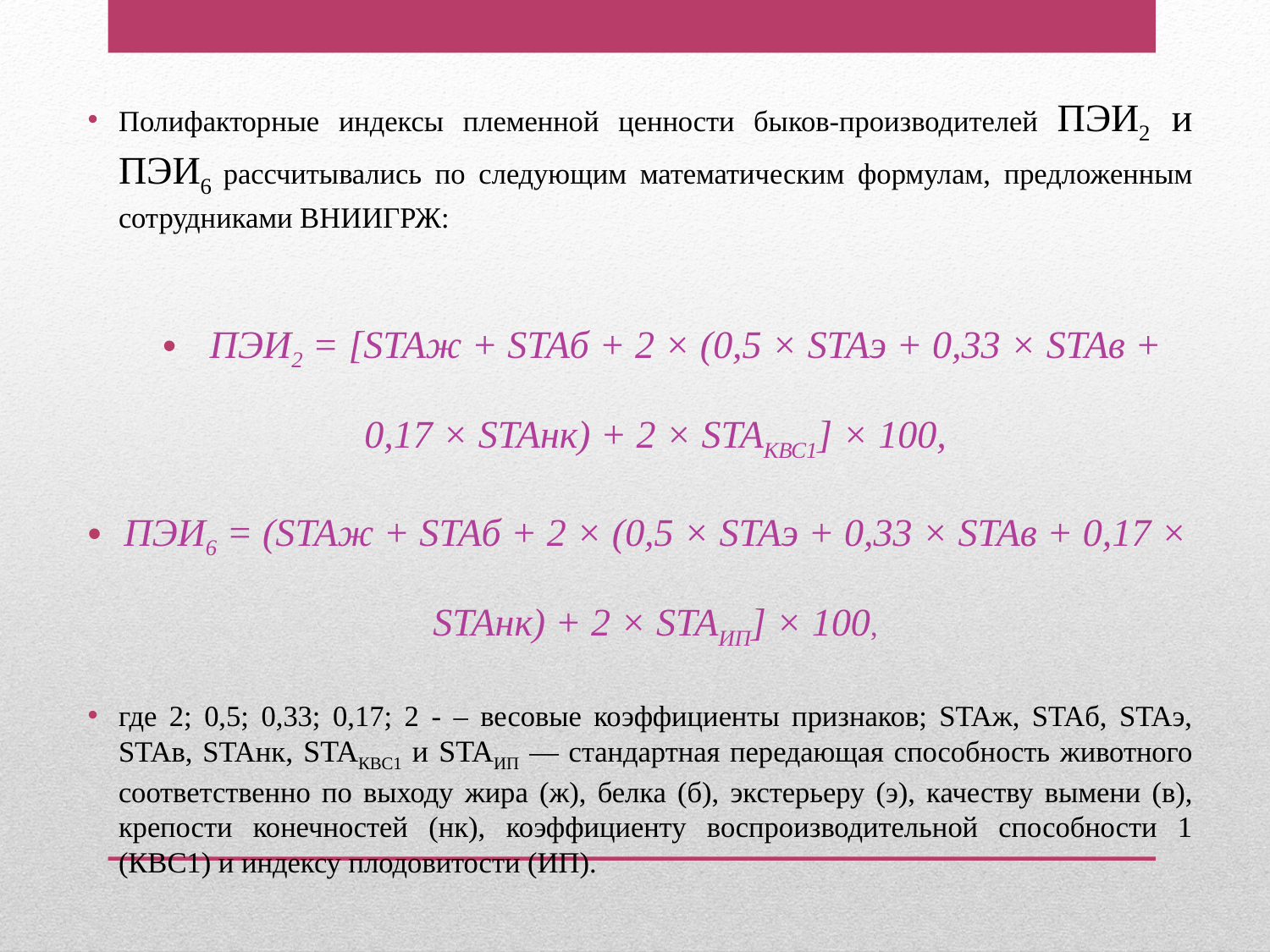

Полифакторные индексы племенной ценности быков-производителей ПЭИ2 и ПЭИ6 рассчитывались по следующим математическим формулам, предложенным сотрудниками ВНИИГРЖ:

ПЭИ2 = [STAж + STAб + 2 × (0,5 × STAэ + 0,33 × STAв + 0,17 × STAнк) + 2 × STAКВС1] × 100,
ПЭИ6 = (STAж + STAб + 2 × (0,5 × STAэ + 0,33 × STAв + 0,17 × STAнк) + 2 × STAИП] × 100,

где 2; 0,5; 0,33; 0,17; 2 - – весовые коэффициенты признаков; STAж, STAб, STAэ, STAв, STAнк, STAКВС1 и STAИП — стандартная передающая способность животного соответственно по выходу жира (ж), белка (б), экстерьеру (э), качеству вымени (в), крепости конечностей (нк), коэффициенту воспроизводительной способности 1 (КВС1) и индексу плодовитости (ИП).